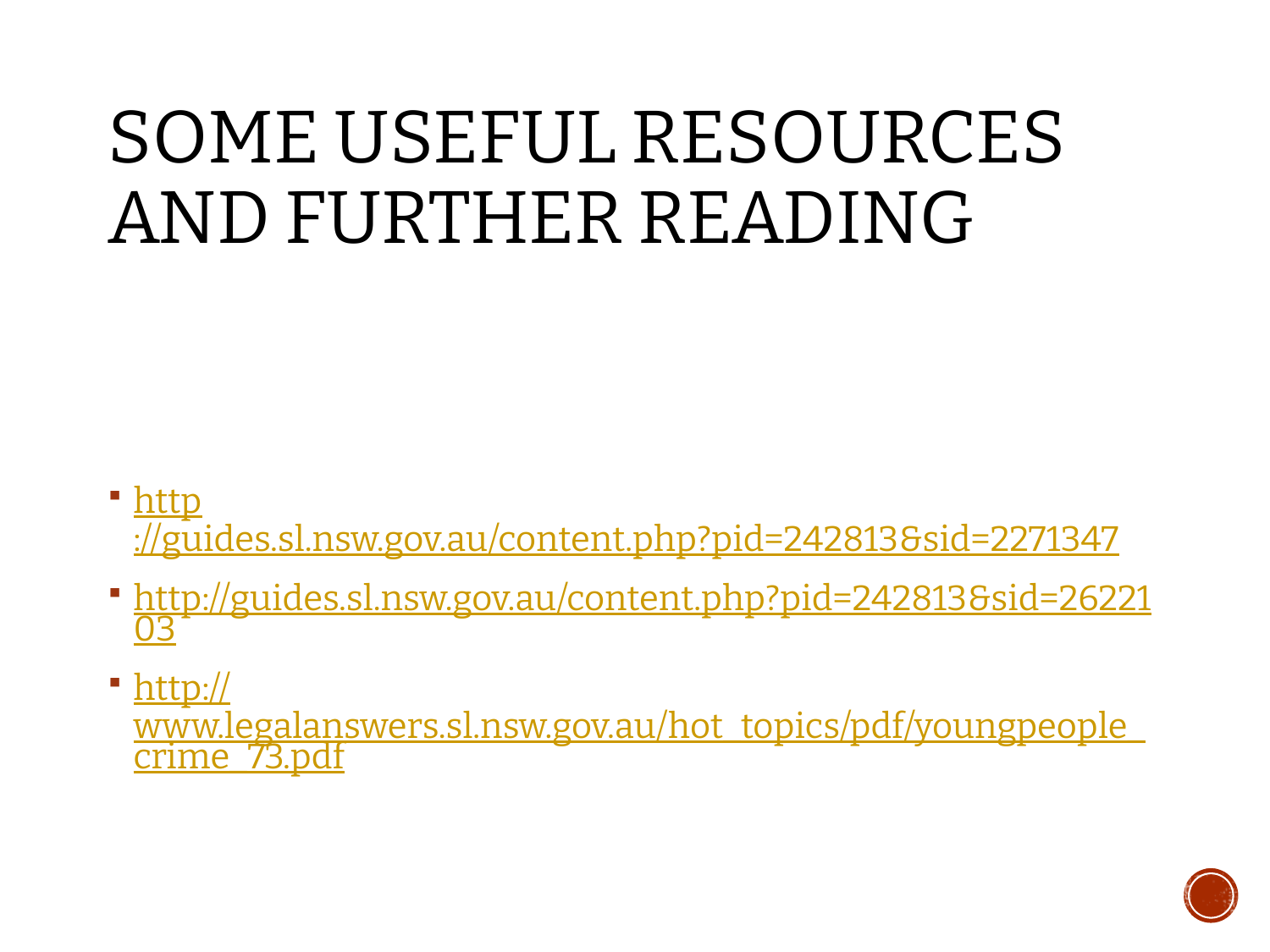

# Some useful resources and further reading

http://guides.sl.nsw.gov.au/content.php?pid=242813&sid=2271347
http://guides.sl.nsw.gov.au/content.php?pid=242813&sid=2622103
http://www.legalanswers.sl.nsw.gov.au/hot_topics/pdf/youngpeople_crime_73.pdf